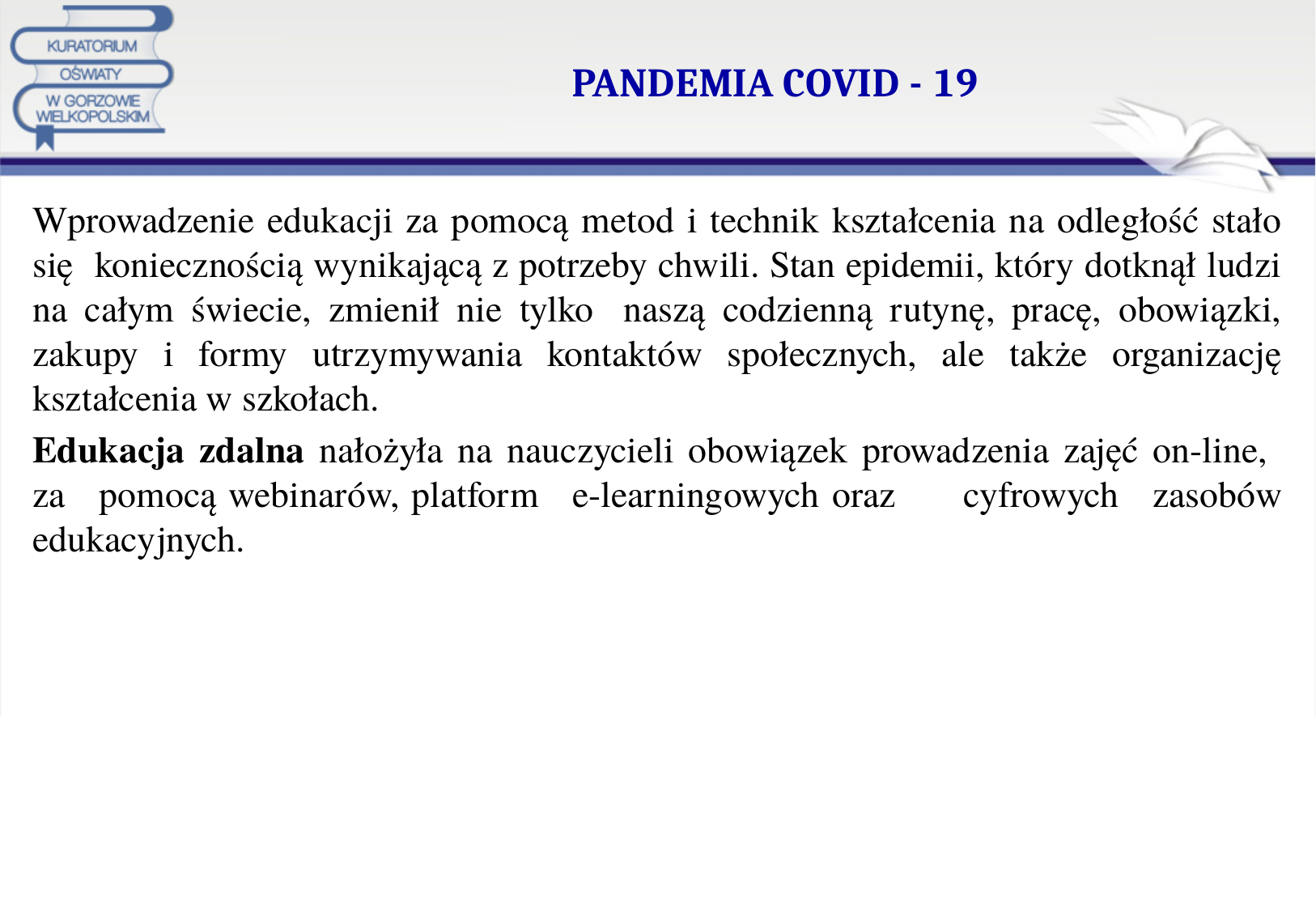

# PANDEMIA COVID - 19
Wprowadzenie edukacji za pomocą metod i technik kształcenia na odległość stało się  koniecznością wynikającą z potrzeby chwili. Stan epidemii, który dotknął ludzi na całym świecie, zmienił nie tylko  naszą codzienną rutynę, pracę, obowiązki, zakupy i formy utrzymywania kontaktów społecznych, ale także organizację kształcenia w szkołach.
Edukacja zdalna nałożyła na nauczycieli obowiązek prowadzenia zajęć on-line,
za pomocą webinarów, platform e-learningowych oraz  cyfrowych zasobów edukacyjnych.